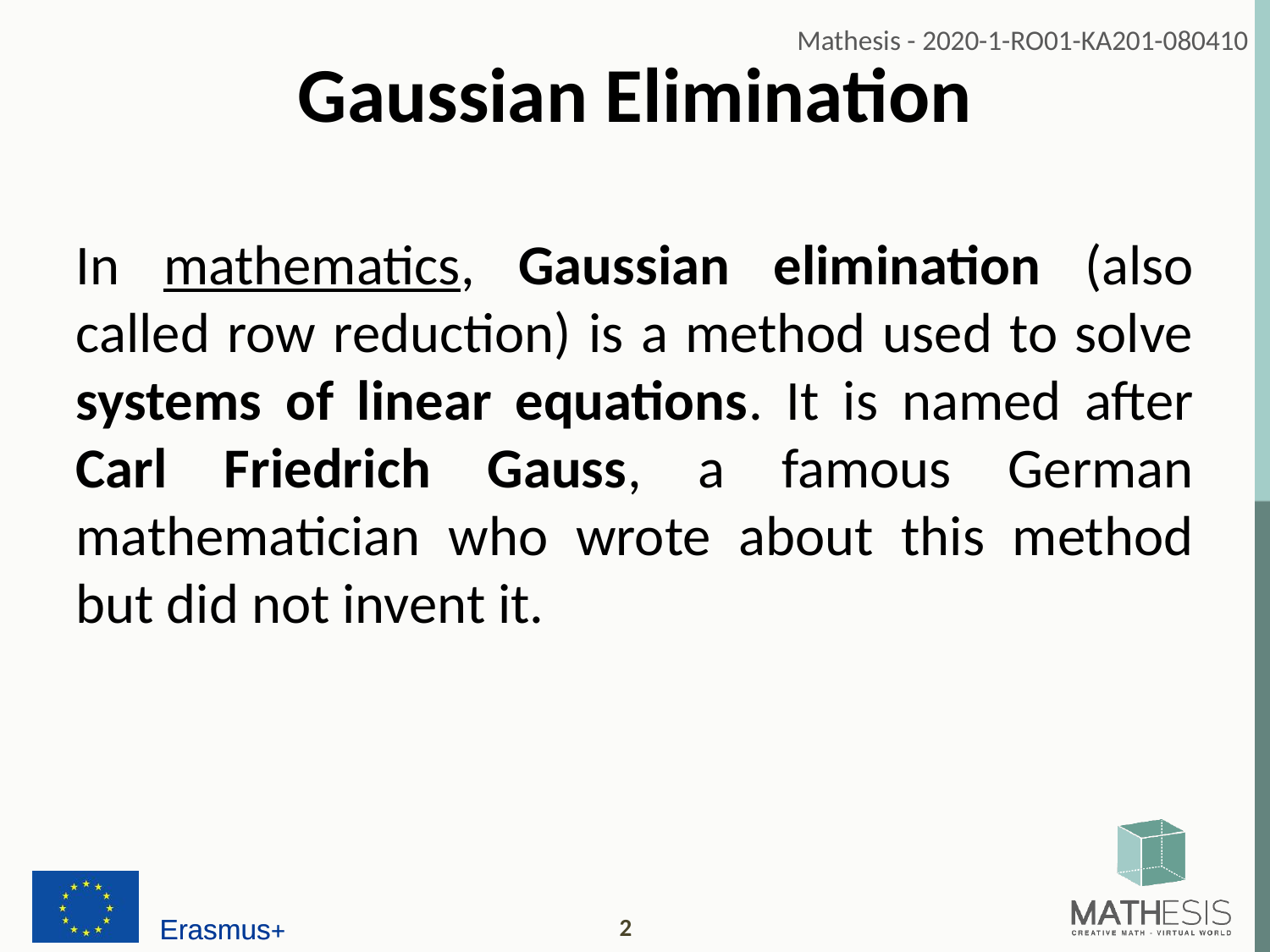

# Gaussian Elimination
In mathematics, Gaussian elimination (also called row reduction) is a method used to solve systems of linear equations. It is named after Carl Friedrich Gauss, a famous German mathematician who wrote about this method but did not invent it.